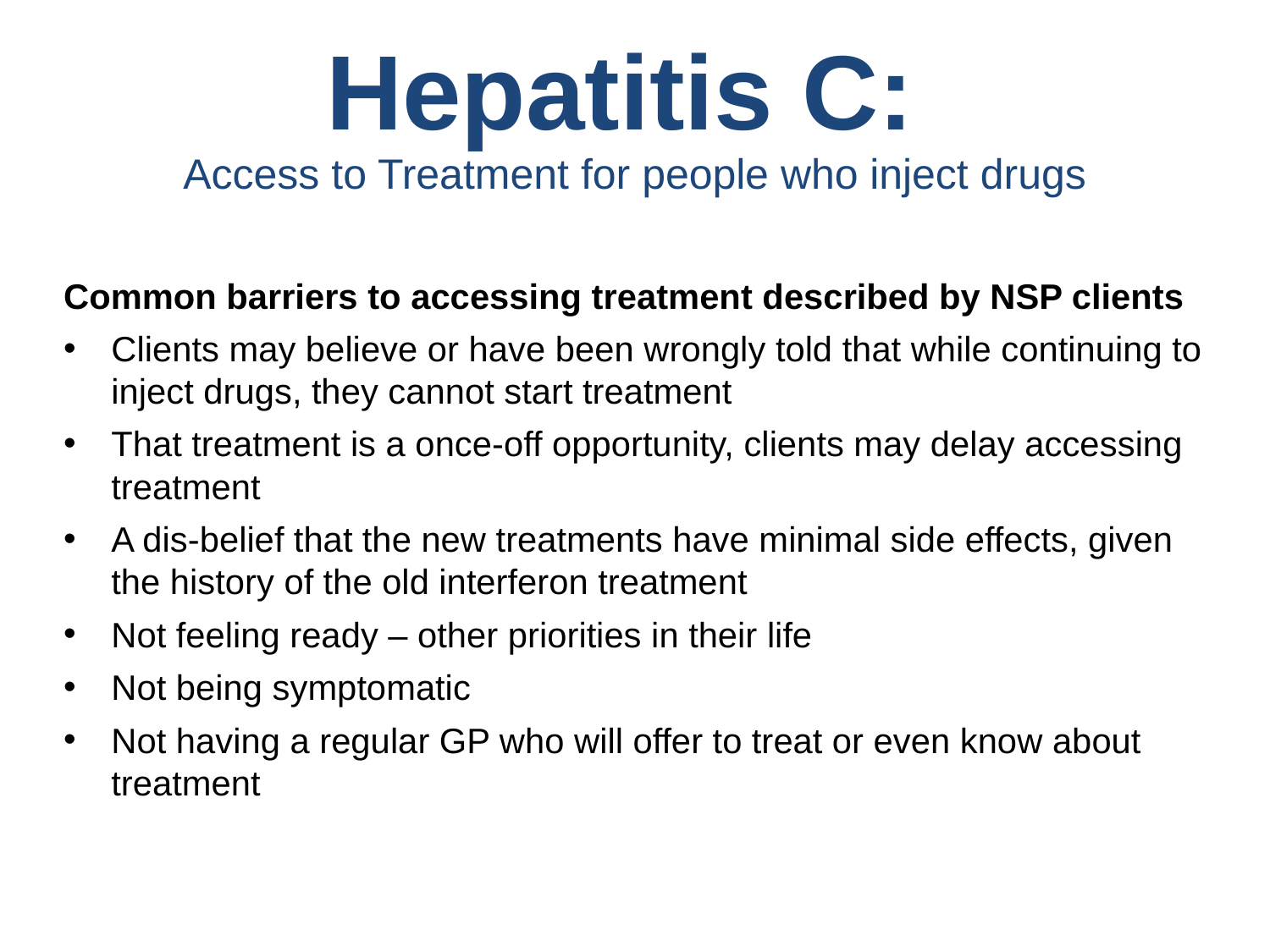

# Hepatitis C: Access to Treatment for people who inject drugs
Common barriers to accessing treatment described by NSP clients
Clients may believe or have been wrongly told that while continuing to inject drugs, they cannot start treatment
That treatment is a once-off opportunity, clients may delay accessing treatment
A dis-belief that the new treatments have minimal side effects, given the history of the old interferon treatment
Not feeling ready – other priorities in their life
Not being symptomatic
Not having a regular GP who will offer to treat or even know about treatment